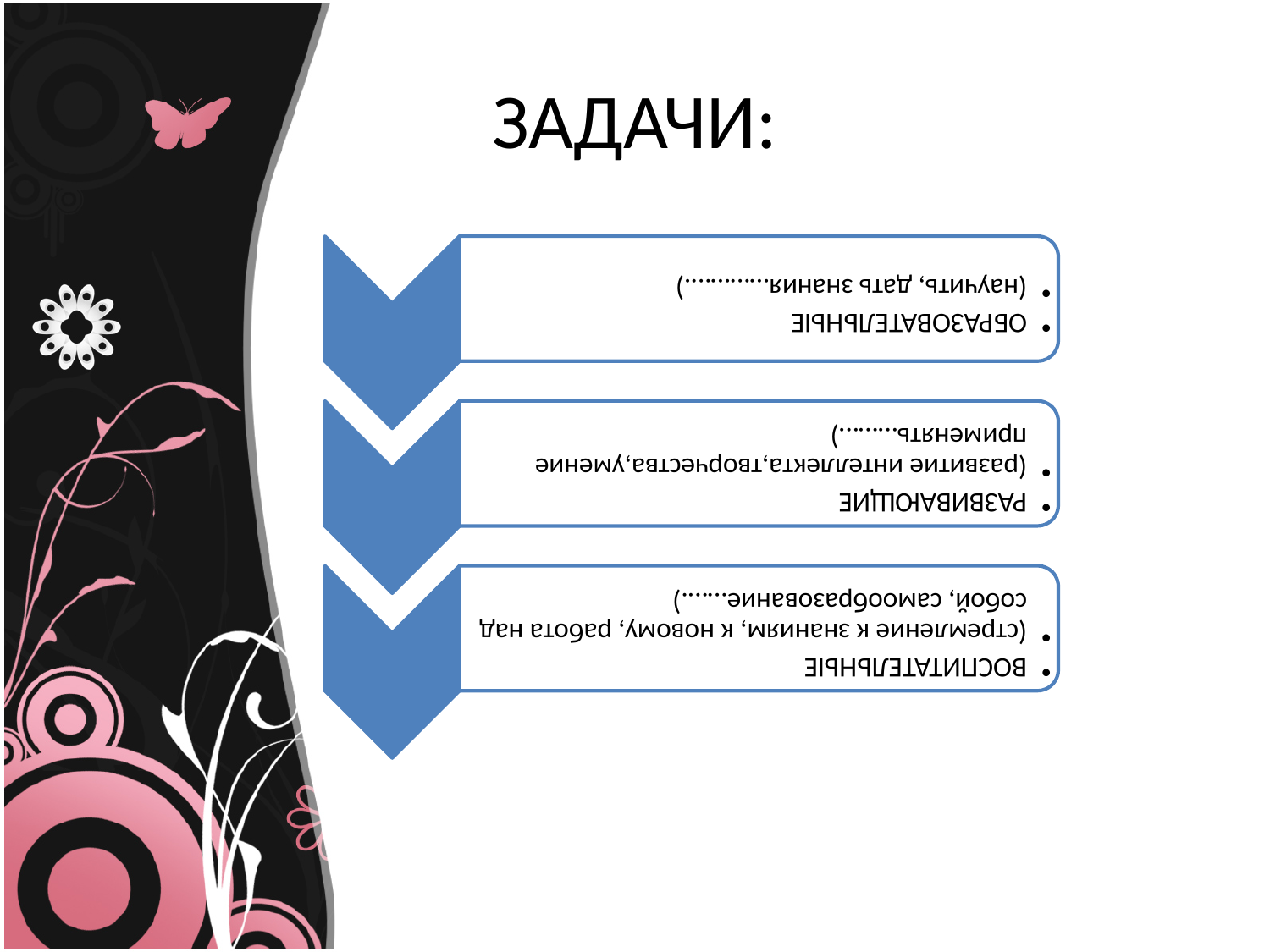

# ЗАДАЧИ:

ОБРАЗОВАТЕЛЬНЫЕ
(научить, дать знания………….)

РАЗВИВАЮЩИЕ
(развитие интеллекта,творчества,умение применять………)

ВОСПИТАТЕЛЬНЫЕ
(стремление к знаниям, к новому, работа над собой, самообразование…….)